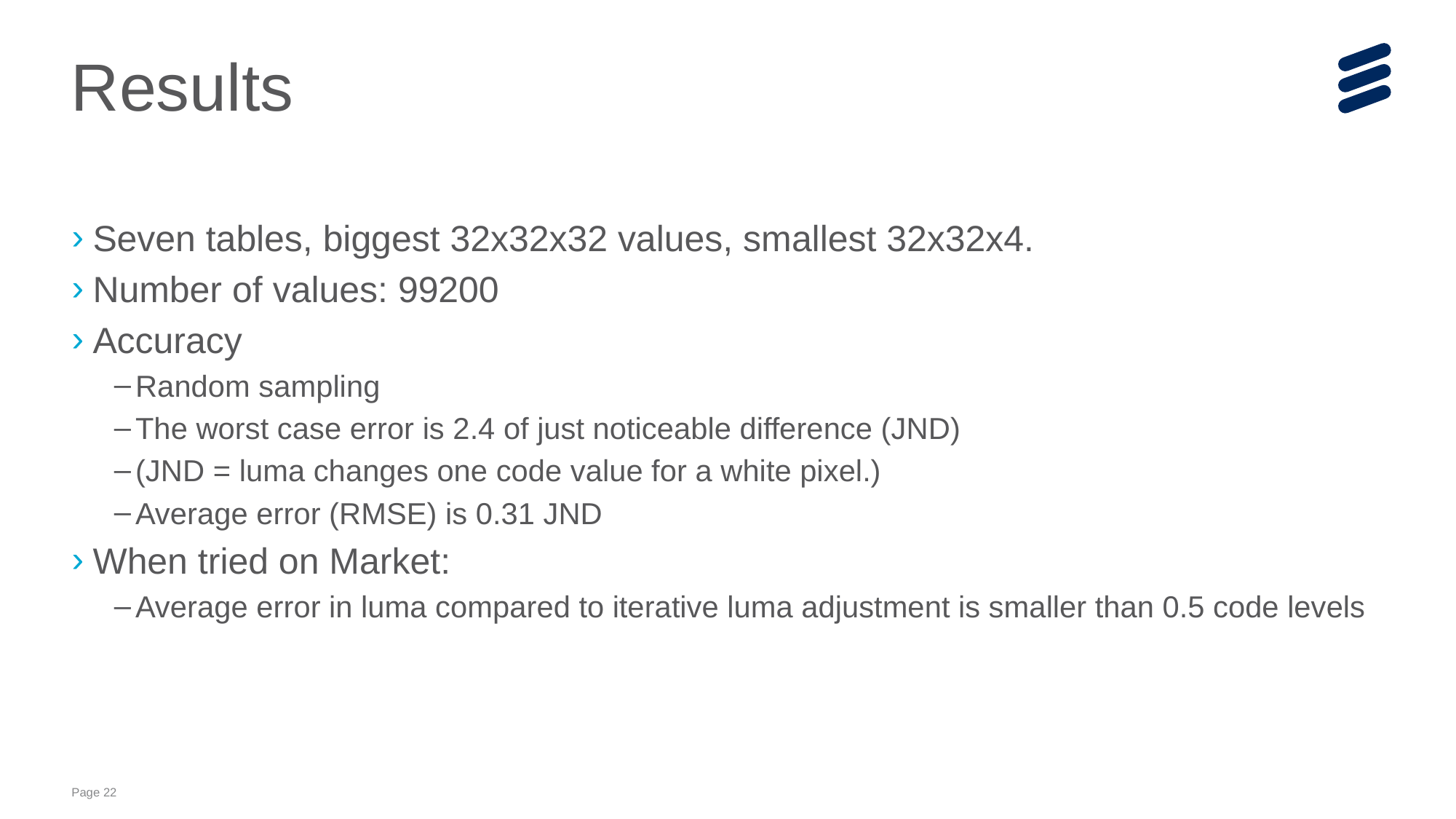

# Results
Seven tables, biggest 32x32x32 values, smallest 32x32x4.
Number of values: 99200
Accuracy
Random sampling
The worst case error is 2.4 of just noticeable difference (JND)
(JND = luma changes one code value for a white pixel.)
Average error (RMSE) is 0.31 JND
When tried on Market:
Average error in luma compared to iterative luma adjustment is smaller than 0.5 code levels